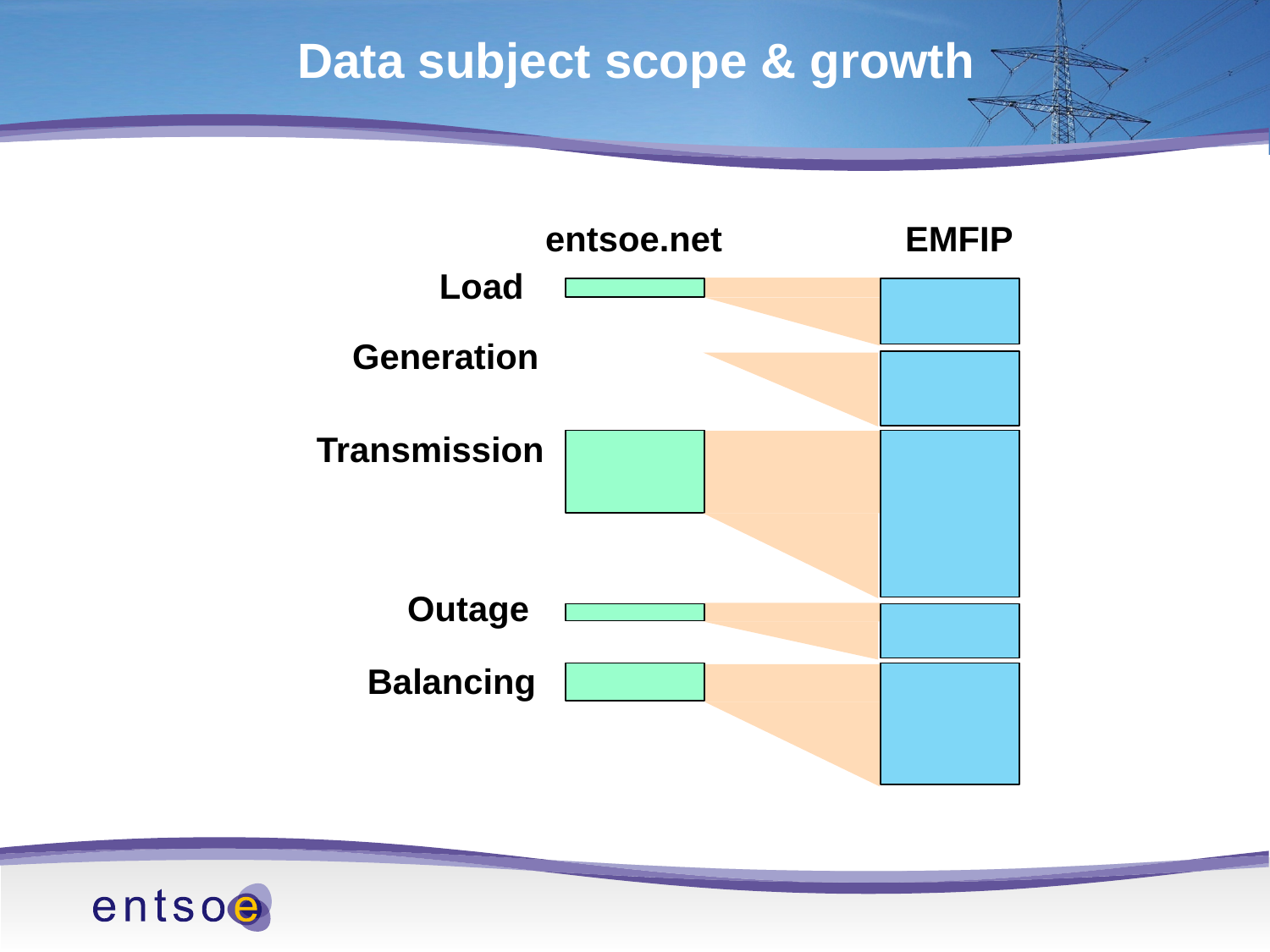

Data subject scope & growth
entsoe.net
EMFIP
Load

Generation
Transmission
Outage
Balancing